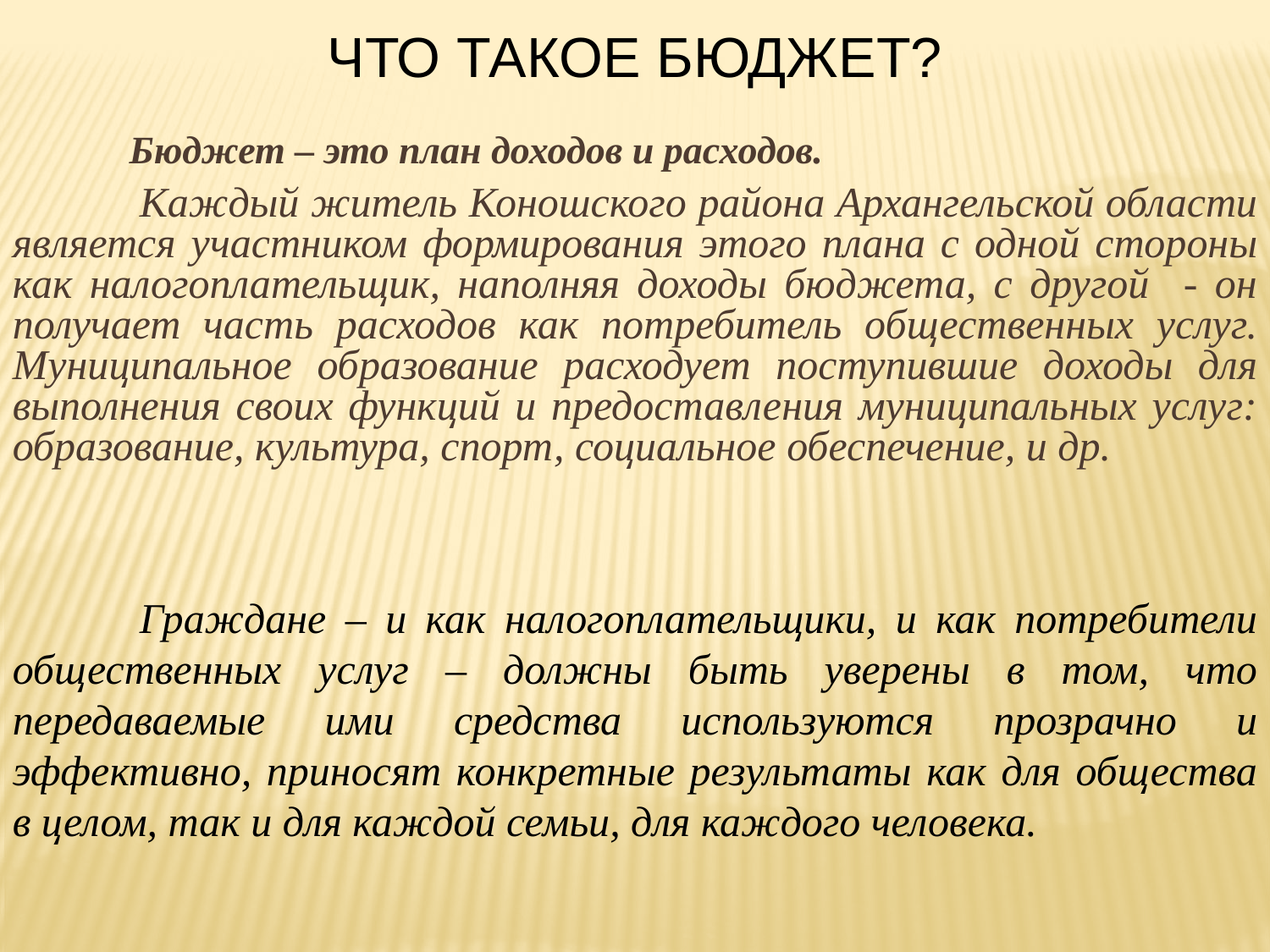

Что такое бюджет?
	Бюджет – это план доходов и расходов.
	Каждый житель Коношского района Архангельской области является участником формирования этого плана с одной стороны как налогоплательщик, наполняя доходы бюджета, с другой  - он получает часть расходов как потребитель общественных услуг. Муниципальное образование расходует поступившие доходы для выполнения своих функций и предоставления муниципальных услуг: образование, культура, спорт, социальное обеспечение, и др.
	Граждане – и как налогоплательщики, и как потребители общественных услуг – должны быть уверены в том, что передаваемые ими средства используются прозрачно и эффективно, приносят конкретные результаты как для общества в целом, так и для каждой семьи, для каждого человека.